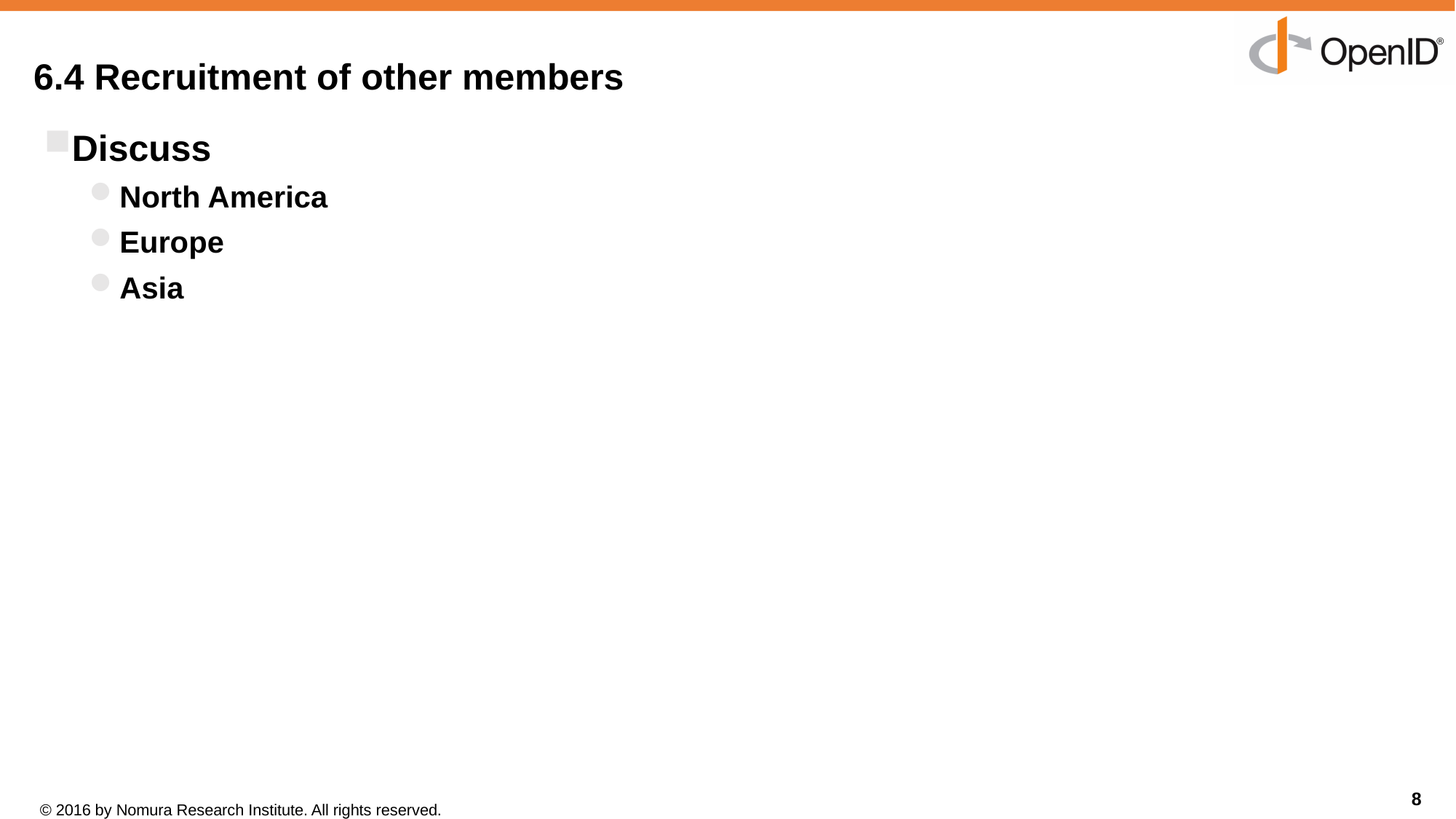

# 6.4 Recruitment of other members
Discuss
North America
Europe
Asia
8